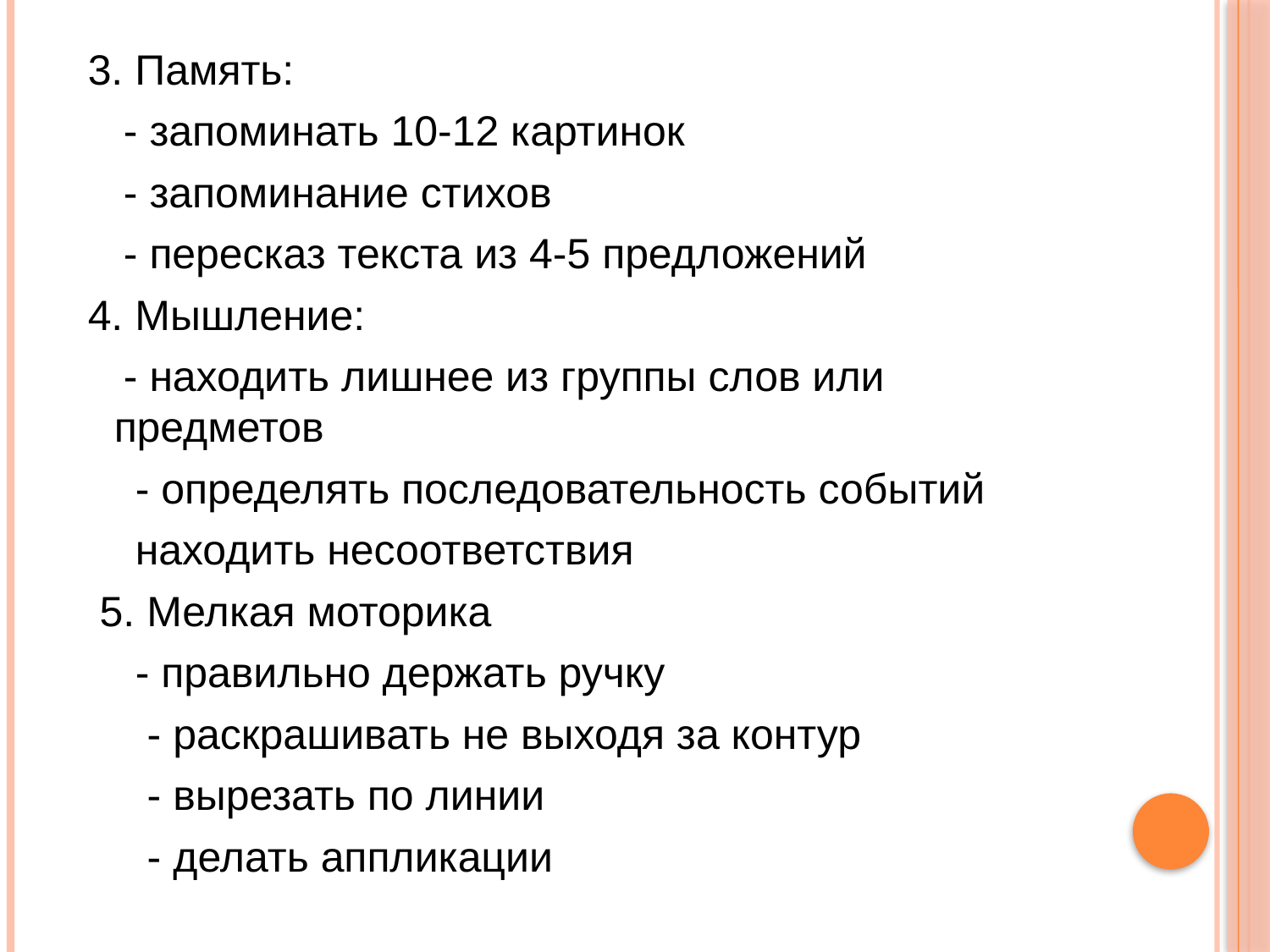

3. Память:
    - запоминать 10-12 картинок
    - запоминание стихов
    - пересказ текста из 4-5 предложений
 4. Мышление:
    - находить лишнее из группы слов или   предметов
     - определять последовательность событий
     находить несоответствия
  5. Мелкая моторика
     - правильно держать ручку
      - раскрашивать не выходя за контур
      - вырезать по линии
      - делать аппликации